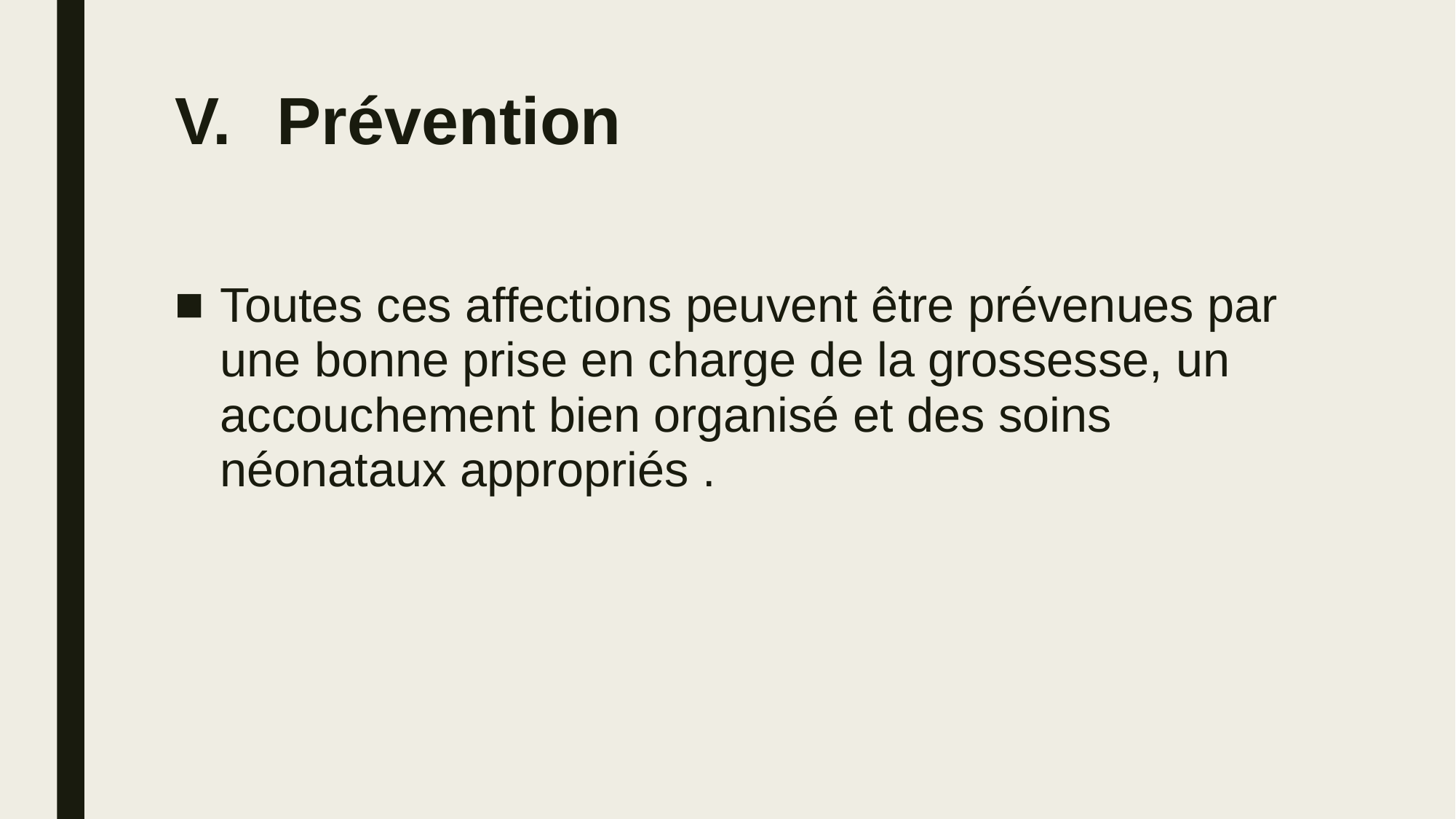

# Prévention
Toutes ces affections peuvent être prévenues par une bonne prise en charge de la grossesse, un accouchement bien organisé et des soins néonataux appropriés .